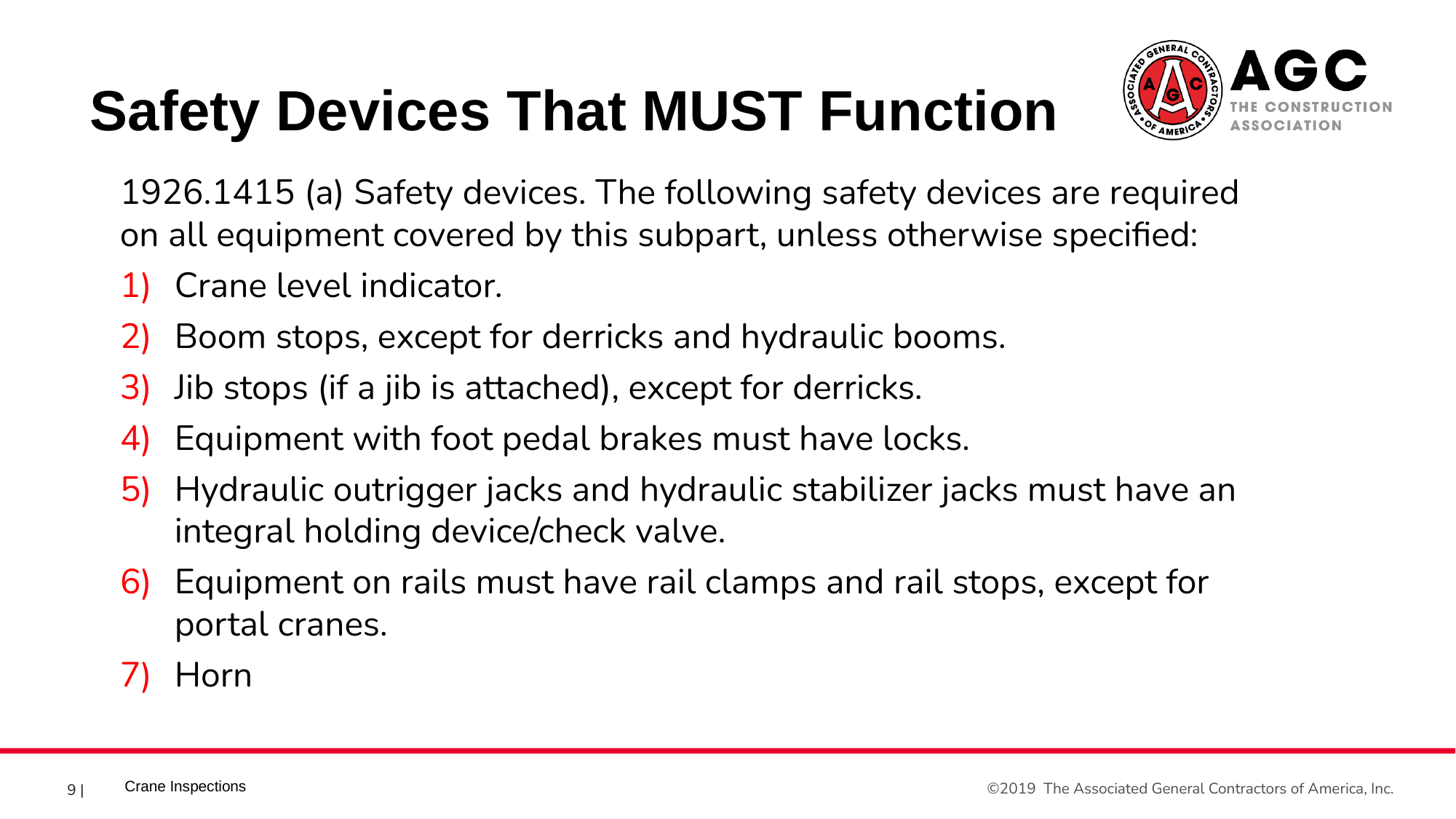

Safety Devices That MUST Function
1926.1415 (a) Safety devices. The following safety devices are required on all equipment covered by this subpart, unless otherwise specified:
Crane level indicator.
Boom stops, except for derricks and hydraulic booms.
Jib stops (if a jib is attached), except for derricks.
Equipment with foot pedal brakes must have locks.
Hydraulic outrigger jacks and hydraulic stabilizer jacks must have an integral holding device/check valve.
Equipment on rails must have rail clamps and rail stops, except for portal cranes.
Horn
Crane Inspections